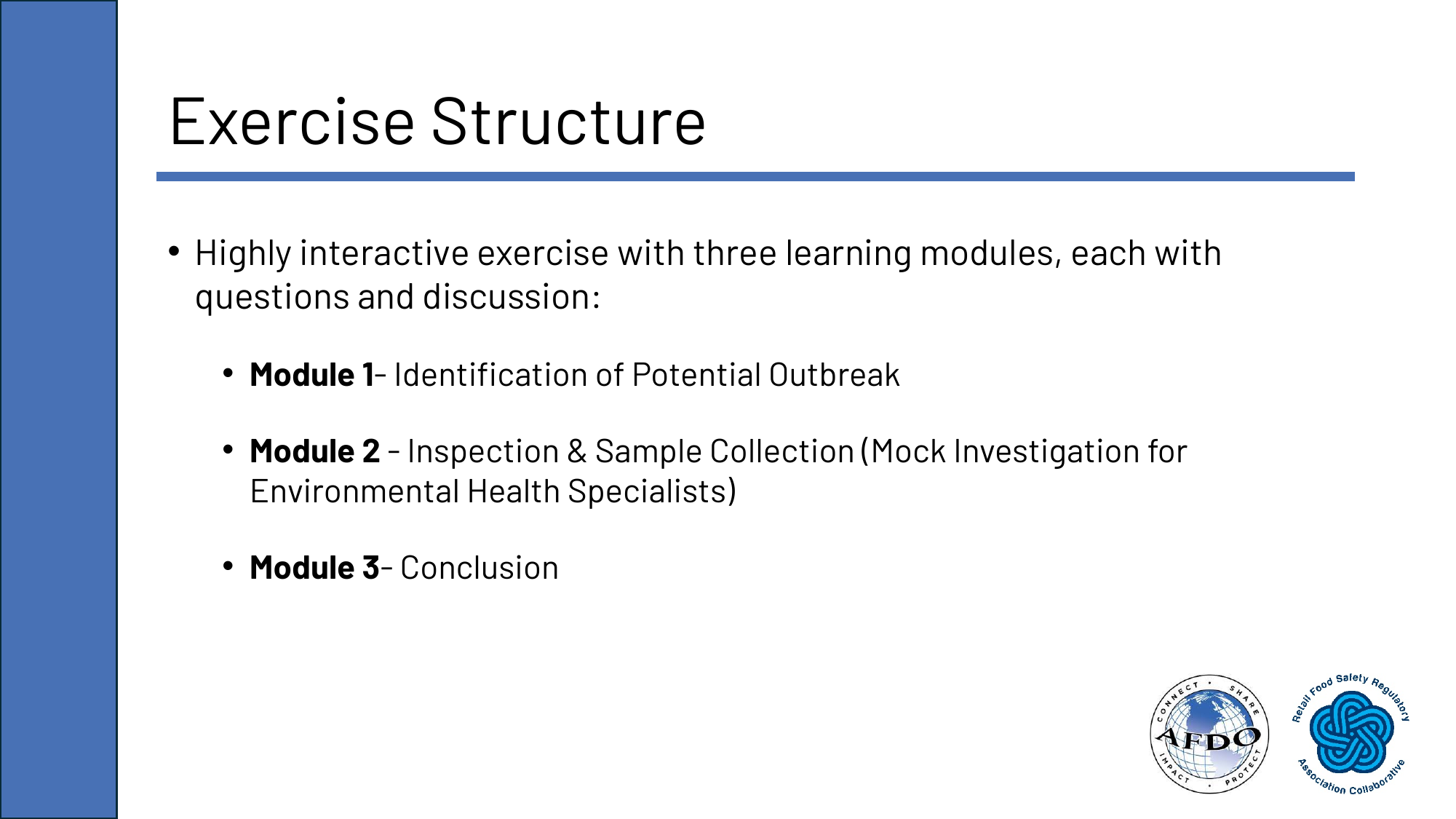

# Exercise Structure
Highly interactive exercise with three learning modules, each with questions and discussion:
Module 1- Identification of Potential Outbreak
Module 2 - Inspection & Sample Collection (Mock Investigation for Environmental Health Specialists)
Module 3- Conclusion